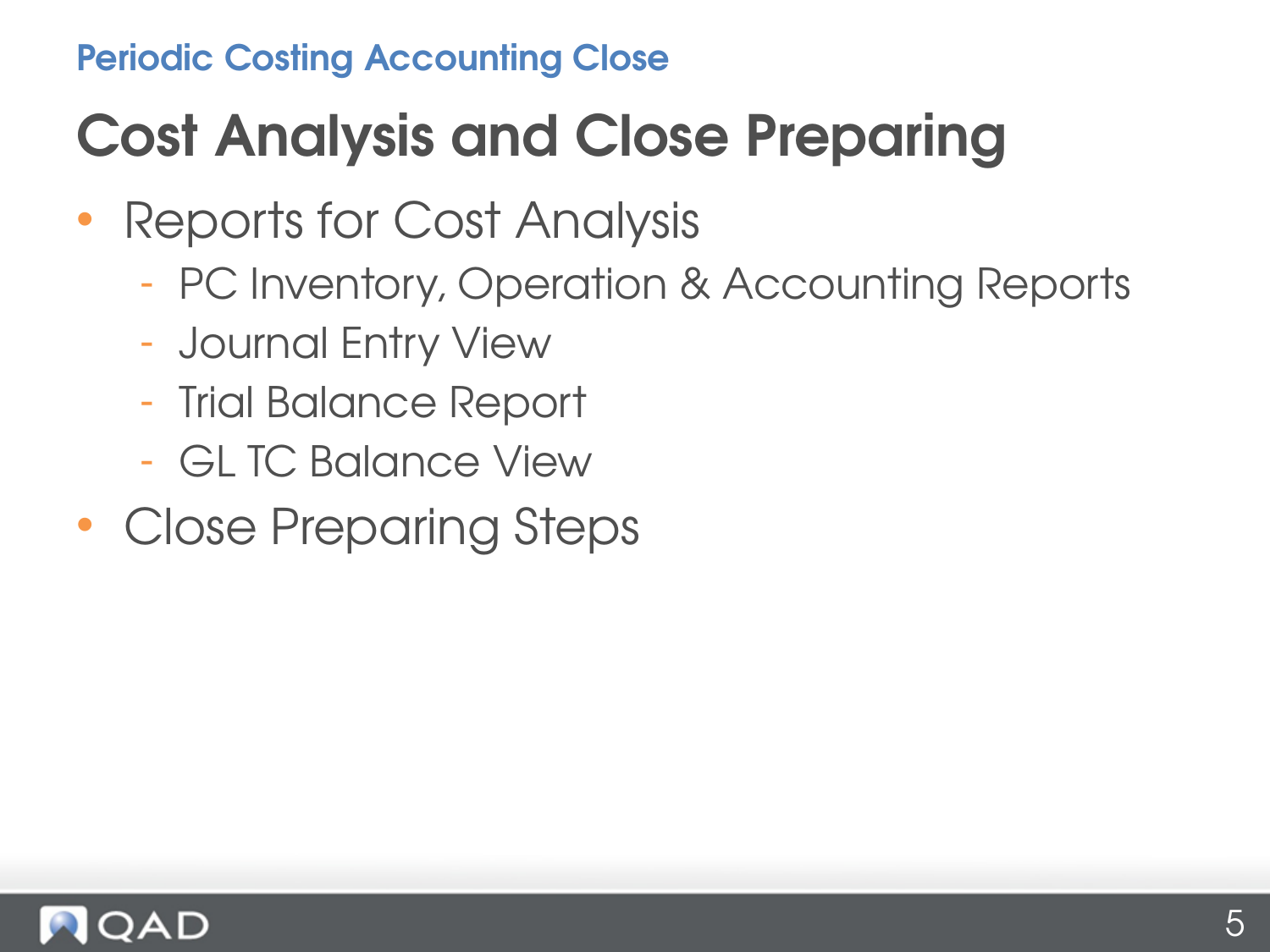

Periodic Costing Accounting Close
# Cost Analysis and Close Preparing
Reports for Cost Analysis
PC Inventory, Operation & Accounting Reports
Journal Entry View
Trial Balance Report
GL TC Balance View
Close Preparing Steps

5